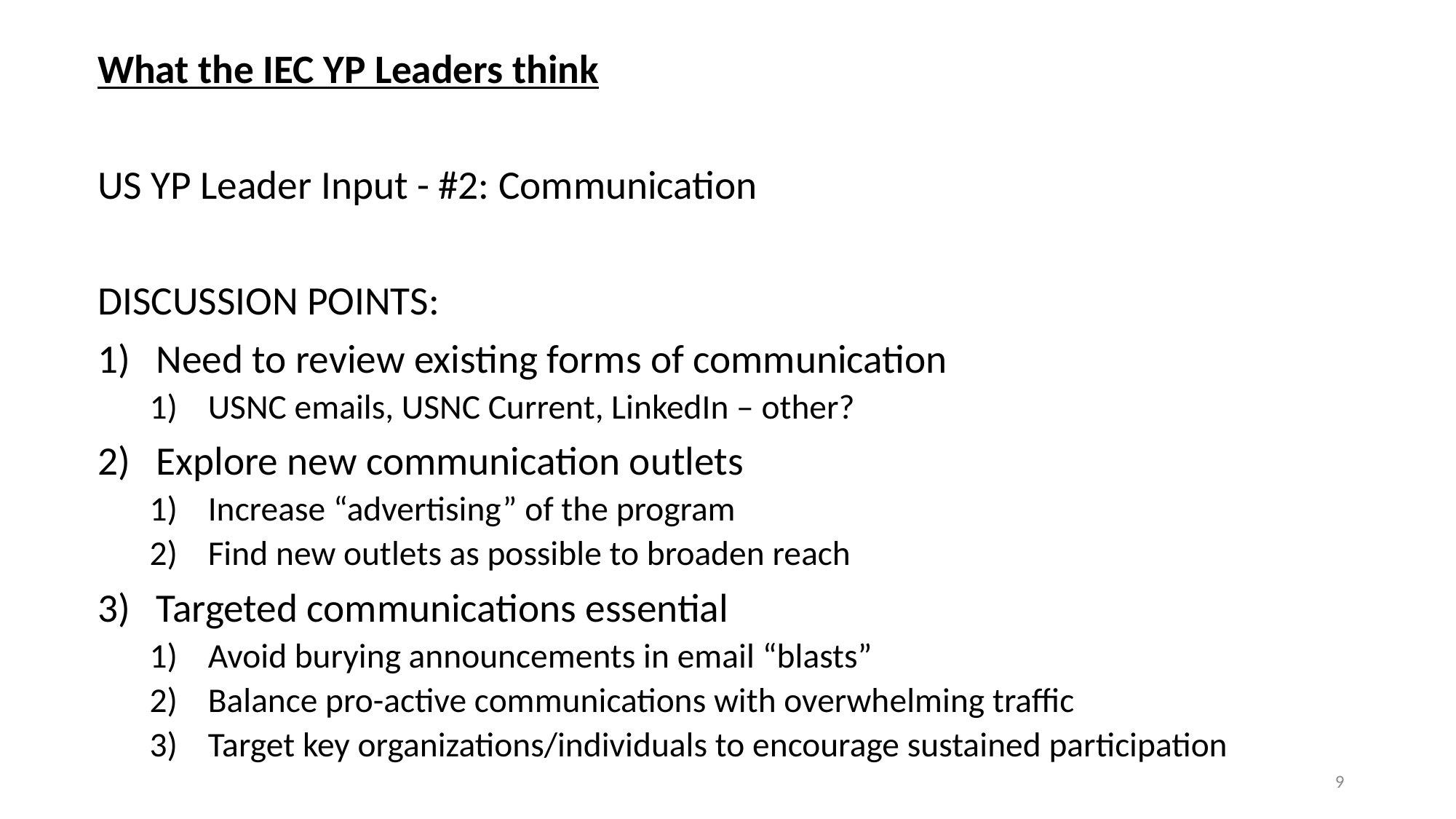

What the IEC YP Leaders think

US YP Leader Input - #2: Communication

DISCUSSION POINTS:
Need to review existing forms of communication
USNC emails, USNC Current, LinkedIn – other?
Explore new communication outlets
Increase “advertising” of the program
Find new outlets as possible to broaden reach
Targeted communications essential
Avoid burying announcements in email “blasts”
Balance pro-active communications with overwhelming traffic
Target key organizations/individuals to encourage sustained participation

9